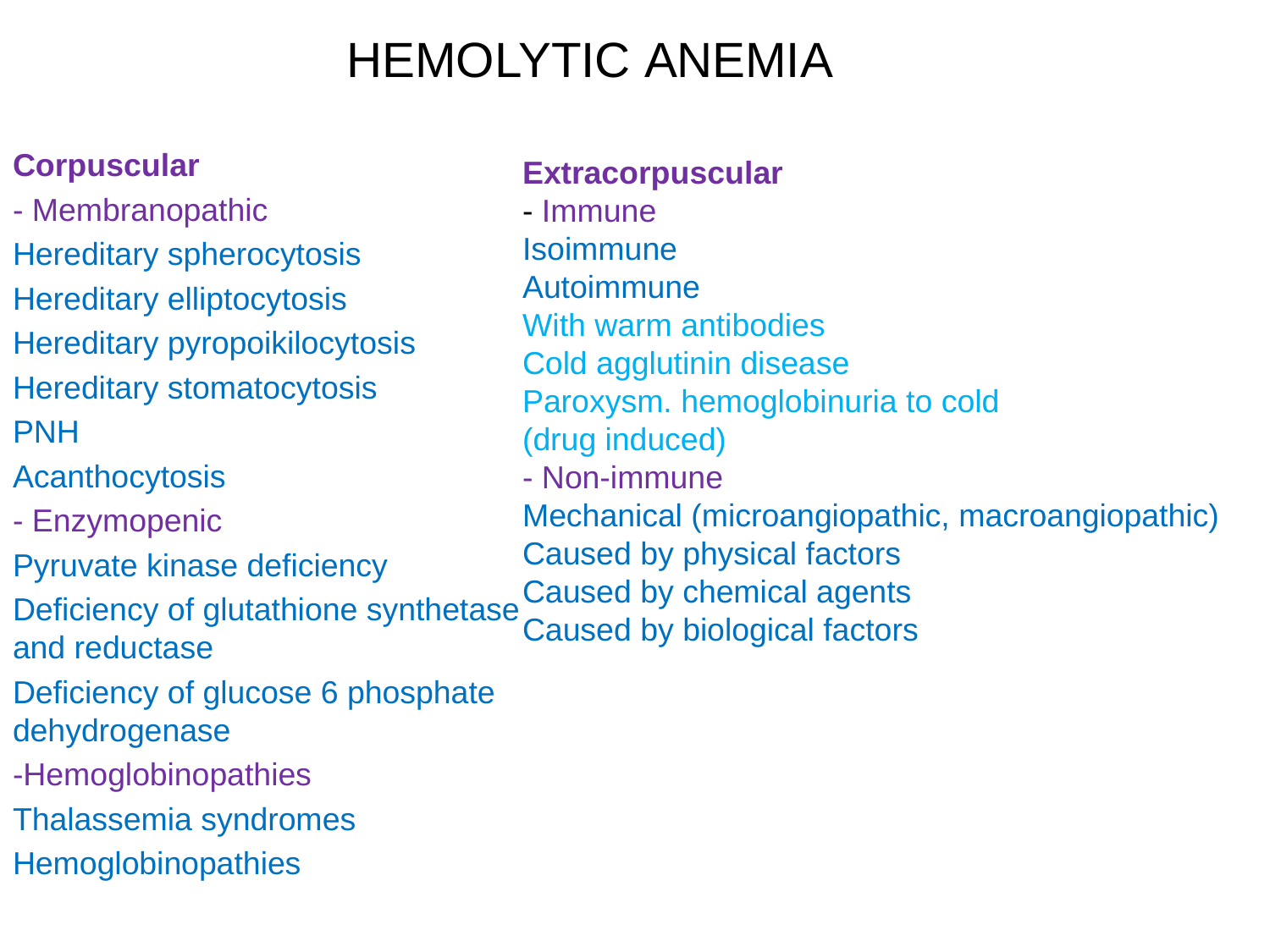

# HEMOLYTIC ANEMIA
Corpuscular
- Membranopathic
Hereditary spherocytosis
Hereditary elliptocytosis
Hereditary pyropoikilocytosis
Hereditary stomatocytosis
PNH
Acanthocytosis
- Enzymopenic
Pyruvate kinase deficiency
Deficiency of glutathione synthetase and reductase
Deficiency of glucose 6 phosphate dehydrogenase
-Hemoglobinopathies
Thalassemia syndromes
Hemoglobinopathies
Extracorpuscular
- Immune
Isoimmune
Autoimmune
With warm antibodies
Cold agglutinin disease
Paroxysm. hemoglobinuria to cold
(drug induced)
- Non-immune
Mechanical (microangiopathic, macroangiopathic)
Caused by physical factors
Caused by chemical agents
Caused by biological factors